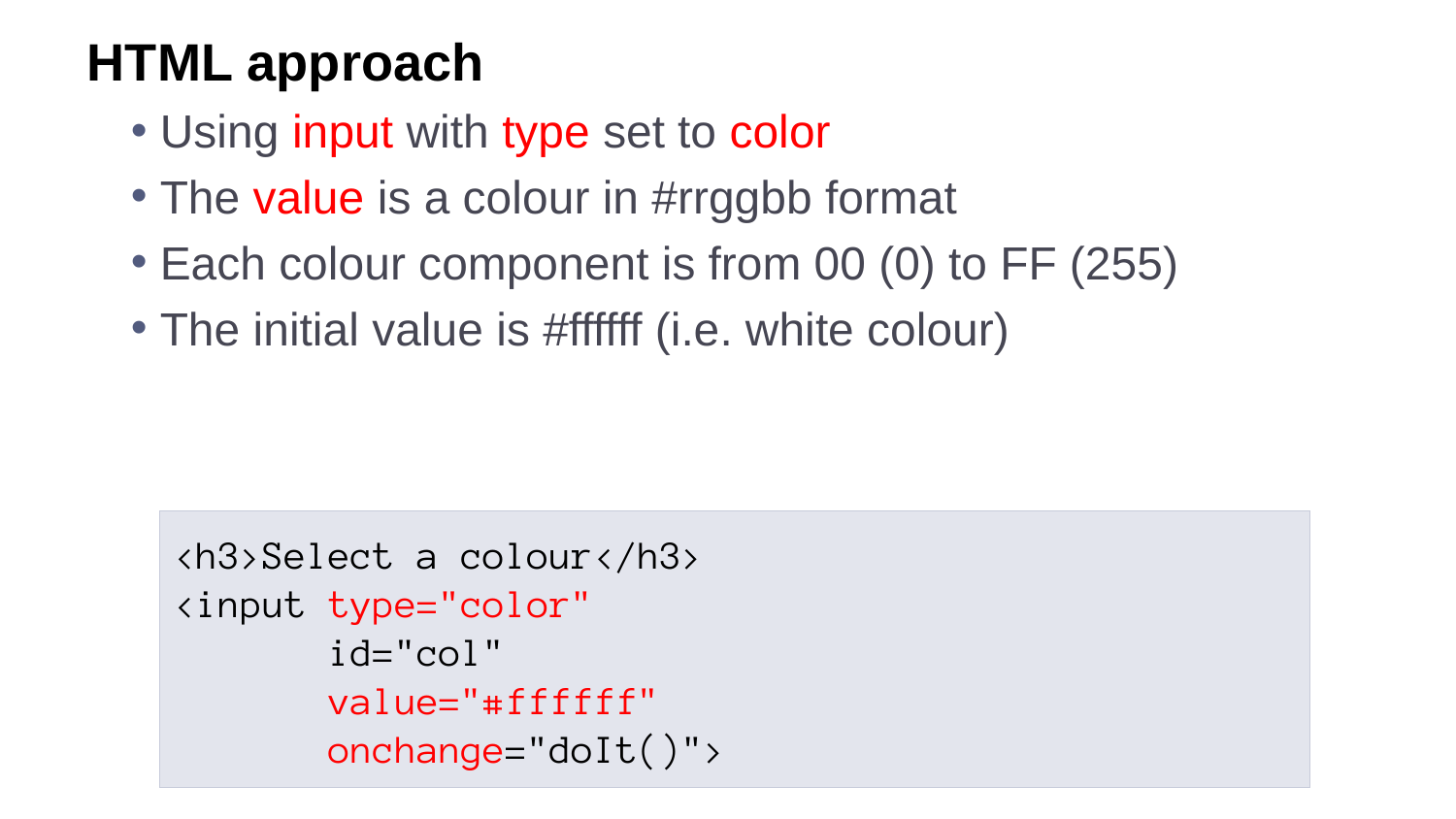

HTML approach
Using input with type set to color
The value is a colour in #rrggbb format
Each colour component is from 00 (0) to FF (255)
The initial value is #ffffff (i.e. white colour)
<h3>Select a colour</h3>
<input type="color"
       id="col"
       value="#ffffff"
       onchange="doIt()">